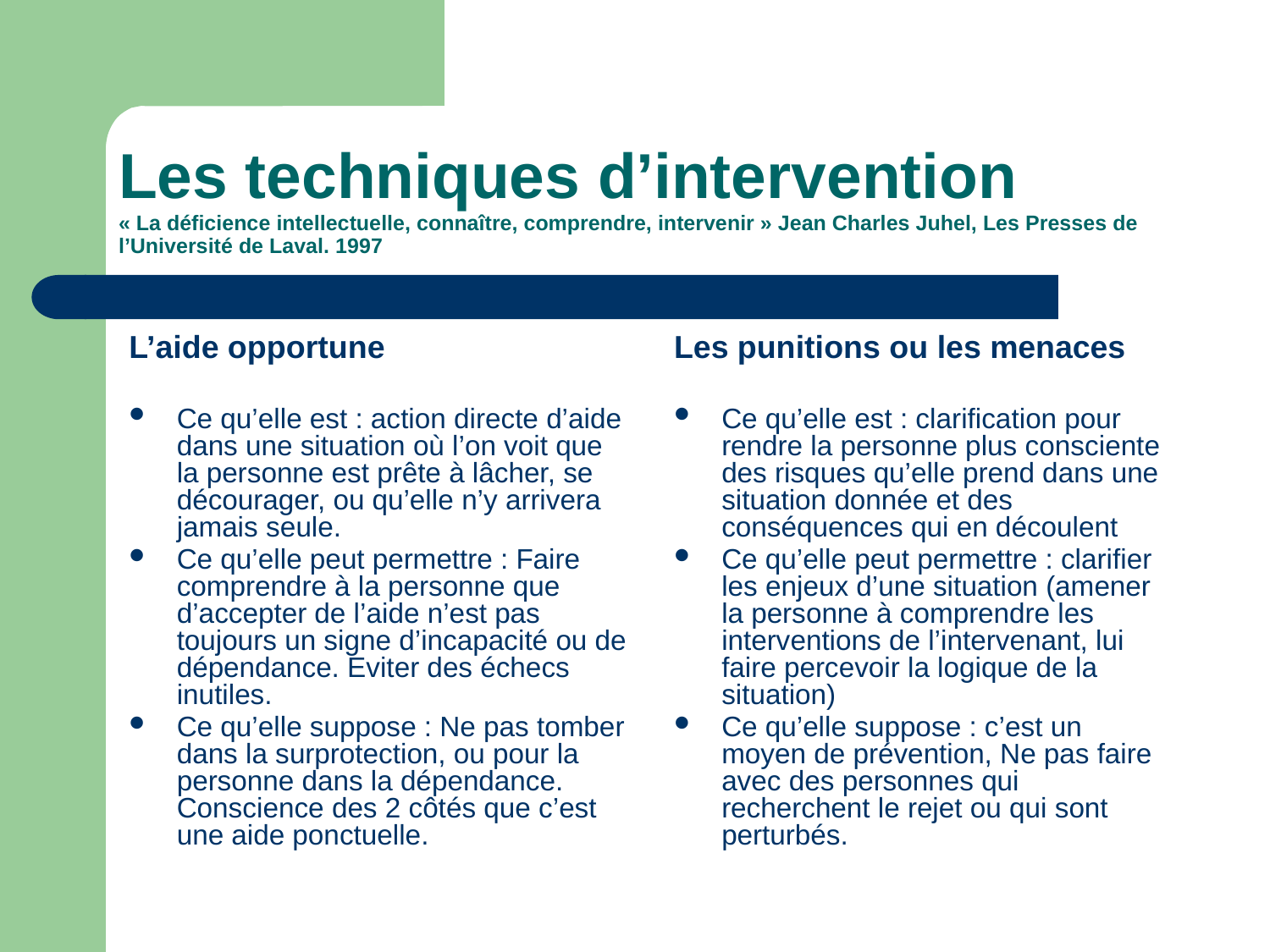

# Les techniques d’intervention « La déficience intellectuelle, connaître, comprendre, intervenir » Jean Charles Juhel, Les Presses de l’Université de Laval. 1997
L’aide opportune

Ce qu’elle est : action directe d’aide dans une situation où l’on voit que la personne est prête à lâcher, se décourager, ou qu’elle n’y arrivera jamais seule.
Ce qu’elle peut permettre : Faire comprendre à la personne que d’accepter de l’aide n’est pas toujours un signe d’incapacité ou de dépendance. Eviter des échecs inutiles.
Ce qu’elle suppose : Ne pas tomber dans la surprotection, ou pour la personne dans la dépendance. Conscience des 2 côtés que c’est une aide ponctuelle.

Les punitions ou les menaces

Ce qu’elle est : clarification pour rendre la personne plus consciente des risques qu’elle prend dans une situation donnée et des conséquences qui en découlent
Ce qu’elle peut permettre : clarifier les enjeux d’une situation (amener la personne à comprendre les interventions de l’intervenant, lui faire percevoir la logique de la situation)
Ce qu’elle suppose : c’est un moyen de prévention, Ne pas faire avec des personnes qui recherchent le rejet ou qui sont perturbés.